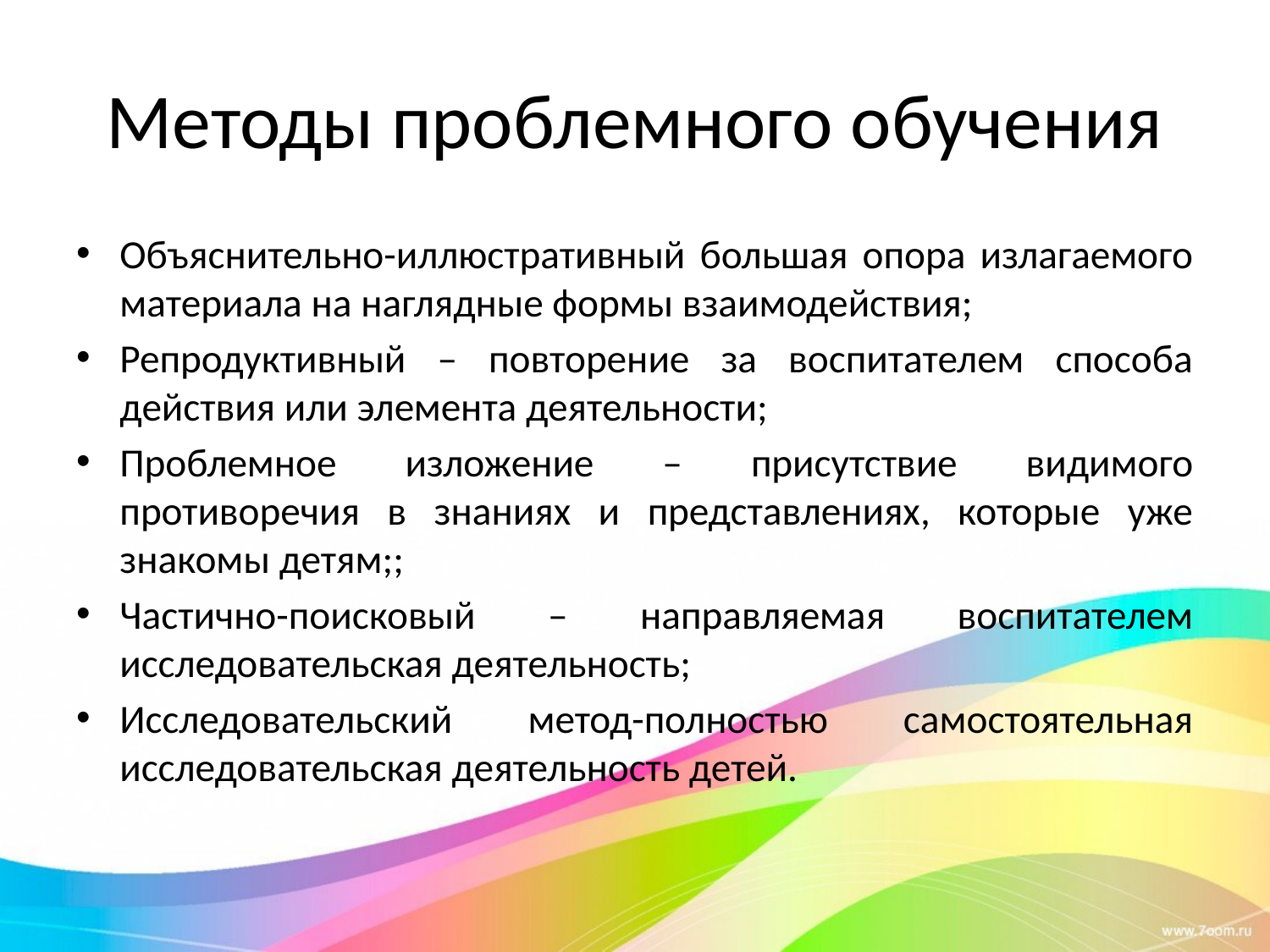

# Методы проблемного обучения
Объяснительно-иллюстративный большая опора излагаемого материала на наглядные формы взаимодействия;
Репродуктивный – повторение за воспитателем способа действия или элемента деятельности;
Проблемное изложение – присутствие видимого противоречия в знаниях и представлениях, которые уже знакомы детям;;
Частично-поисковый – направляемая воспитателем исследовательская деятельность;
Исследовательский метод-полностью самостоятельная исследовательская деятельность детей.